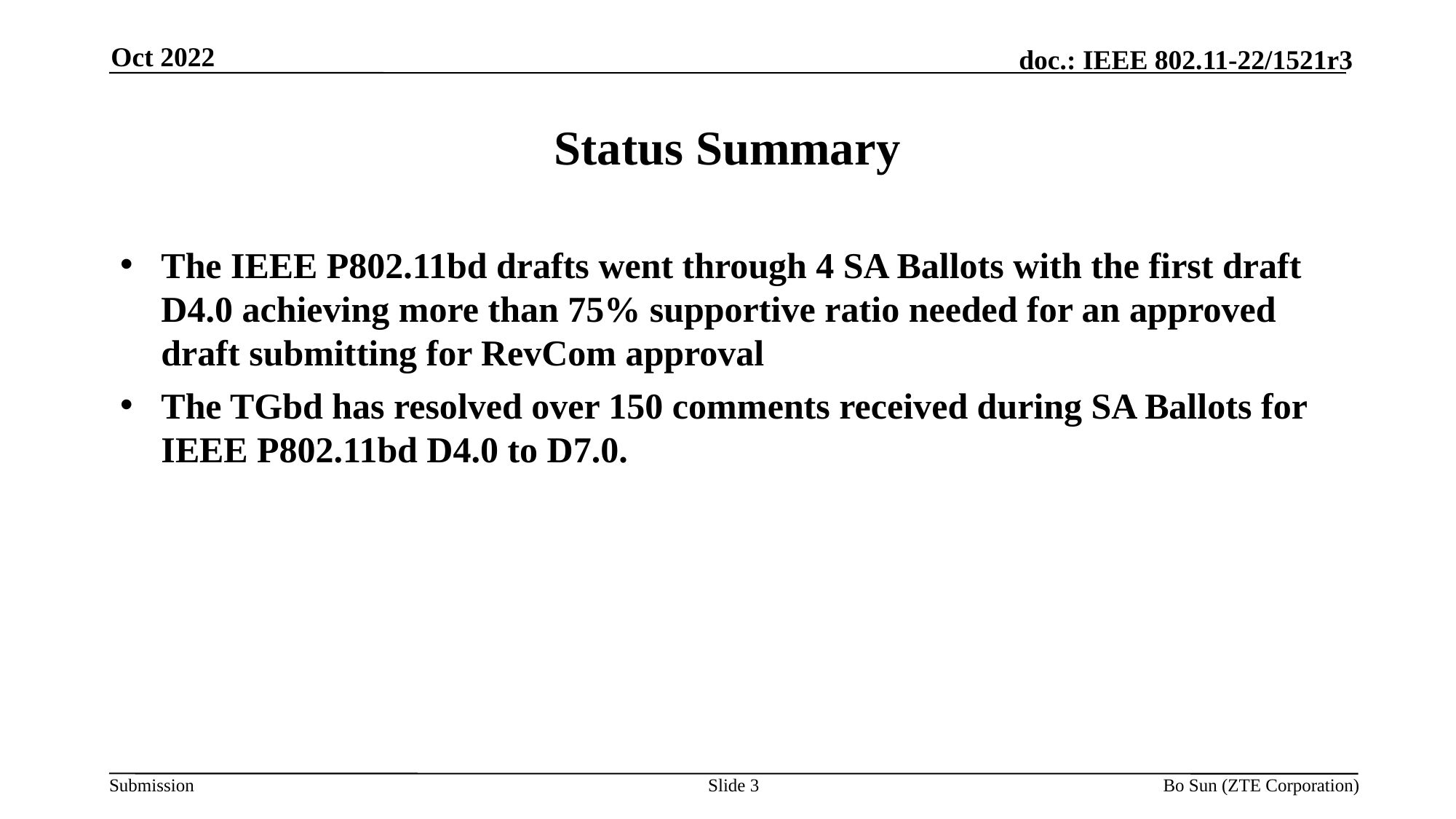

Oct 2022
# Status Summary
The IEEE P802.11bd drafts went through 4 SA Ballots with the first draft D4.0 achieving more than 75% supportive ratio needed for an approved draft submitting for RevCom approval
The TGbd has resolved over 150 comments received during SA Ballots for IEEE P802.11bd D4.0 to D7.0.
Slide 3
Bo Sun (ZTE Corporation)